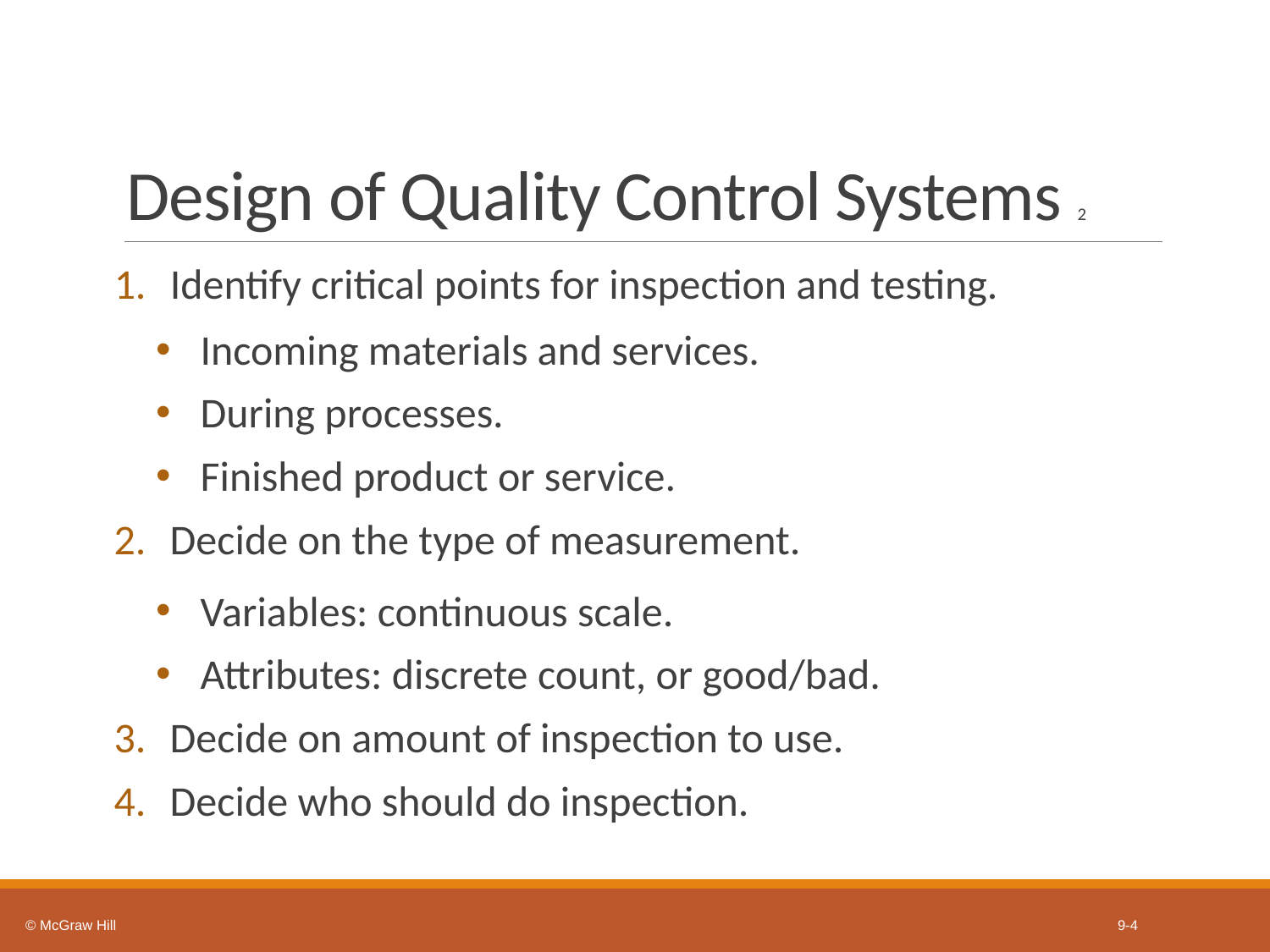

# Design of Quality Control Systems 2
Identify critical points for inspection and testing.
Incoming materials and services.
During processes.
Finished product or service.
Decide on the type of measurement.
Variables: continuous scale.
Attributes: discrete count, or good/bad.
Decide on amount of inspection to use.
Decide who should do inspection.